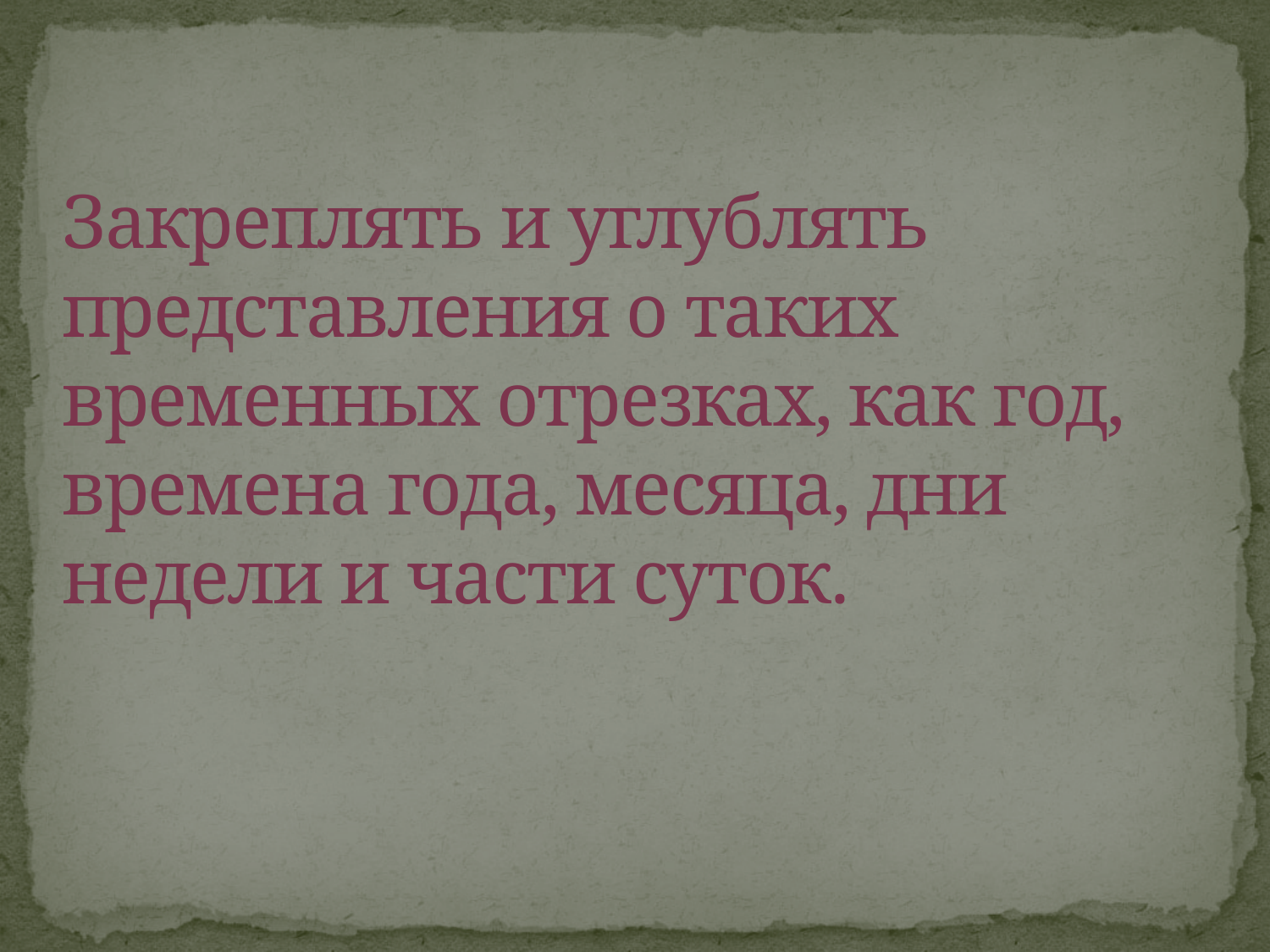

# Закреплять и углублять представления о таких временных отрезках, как год, времена года, месяца, дни недели и части суток.